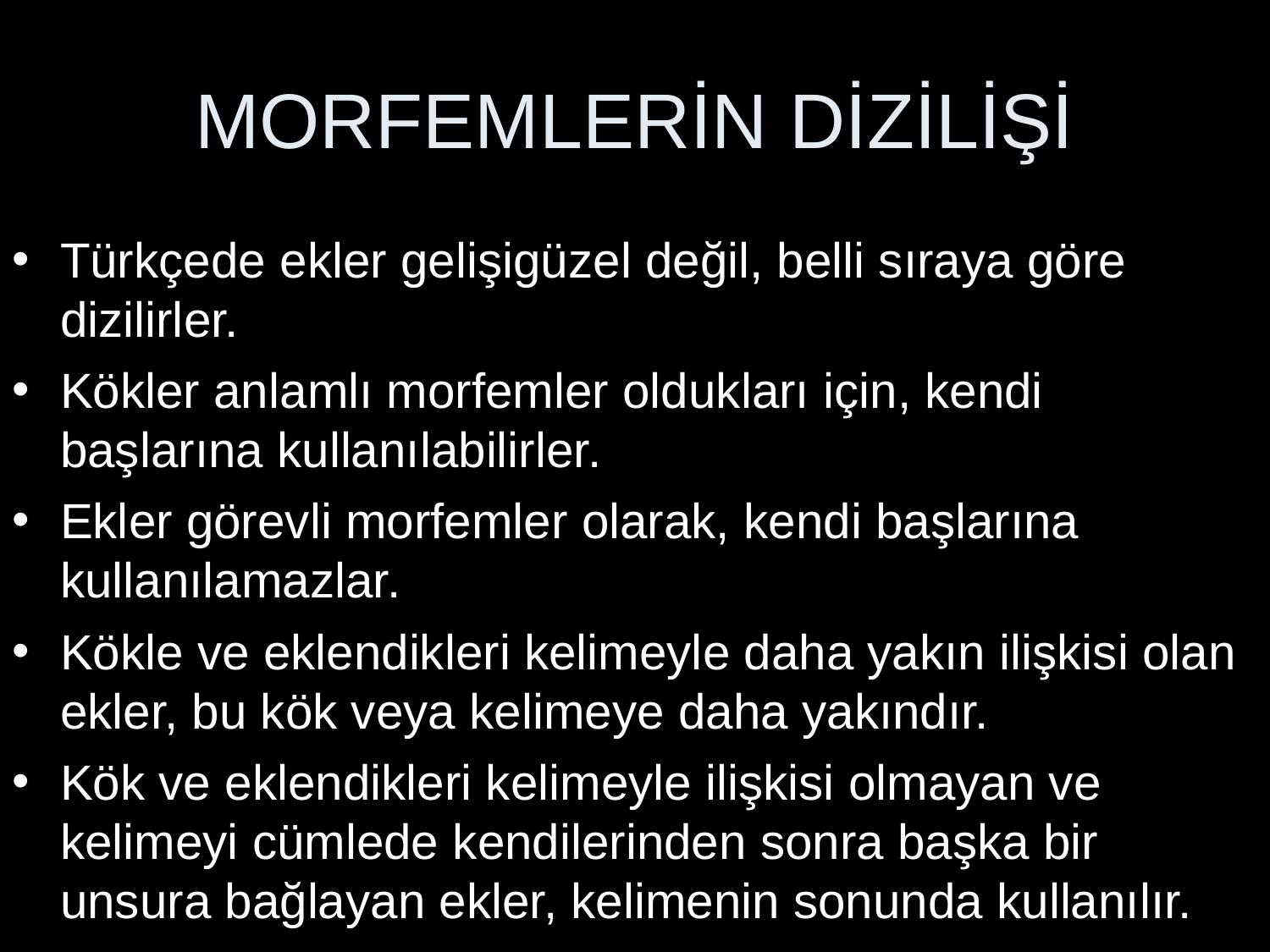

# MORFEMLERİN DİZİLİŞİ
Türkçede ekler gelişigüzel değil, belli sıraya göre dizilirler.
Kökler anlamlı morfemler oldukları için, kendi başlarına kullanılabilirler.
Ekler görevli morfemler olarak, kendi başlarına kullanılamazlar.
Kökle ve eklendikleri kelimeyle daha yakın ilişkisi olan ekler, bu kök veya kelimeye daha yakındır.
Kök ve eklendikleri kelimeyle ilişkisi olmayan ve kelimeyi cümlede kendilerinden sonra başka bir unsura bağlayan ekler, kelimenin sonunda kullanılır.